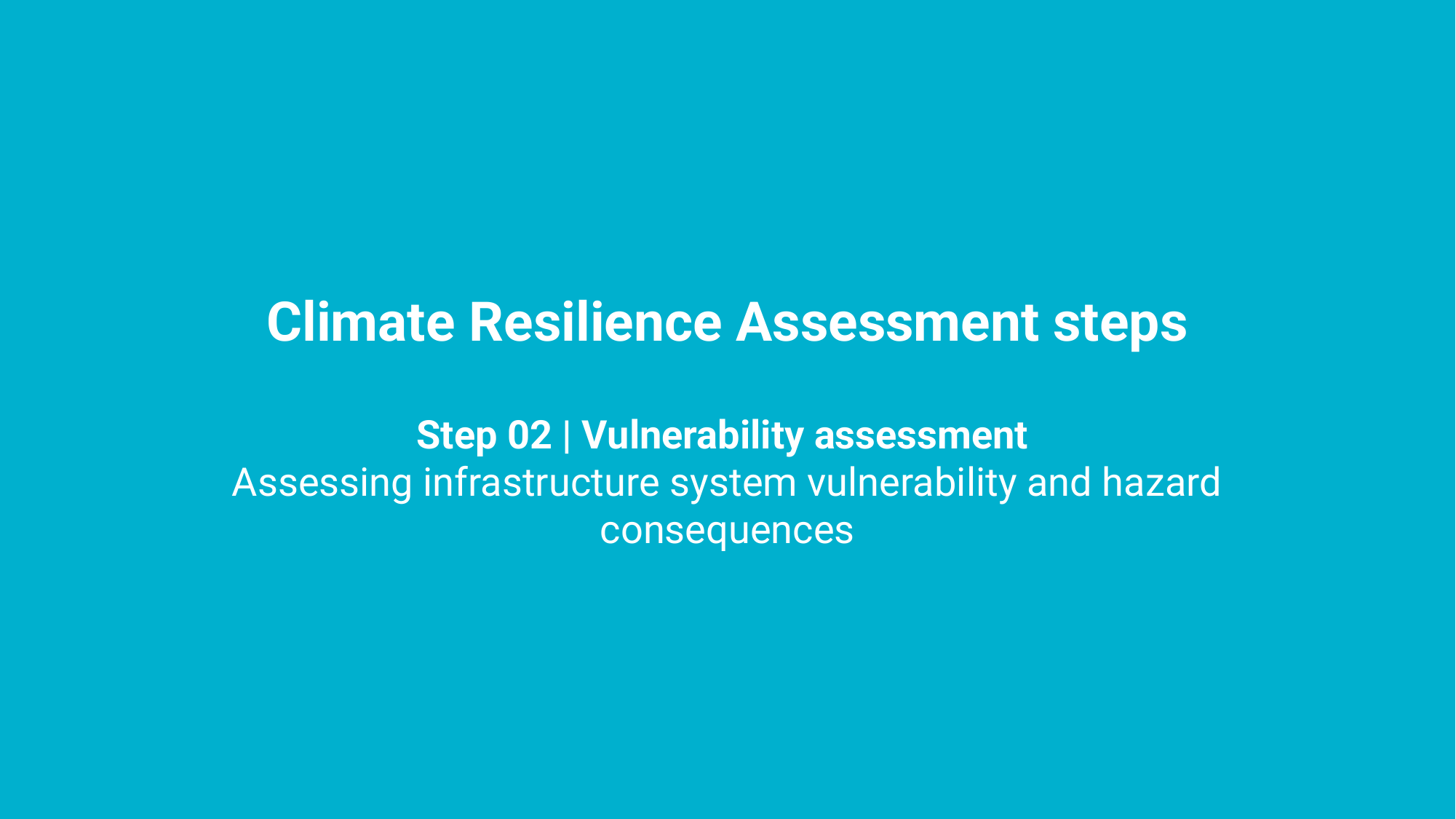

Climate Resilience Assessment steps
Step 02 | Vulnerability assessment
Assessing infrastructure system vulnerability and hazard consequences